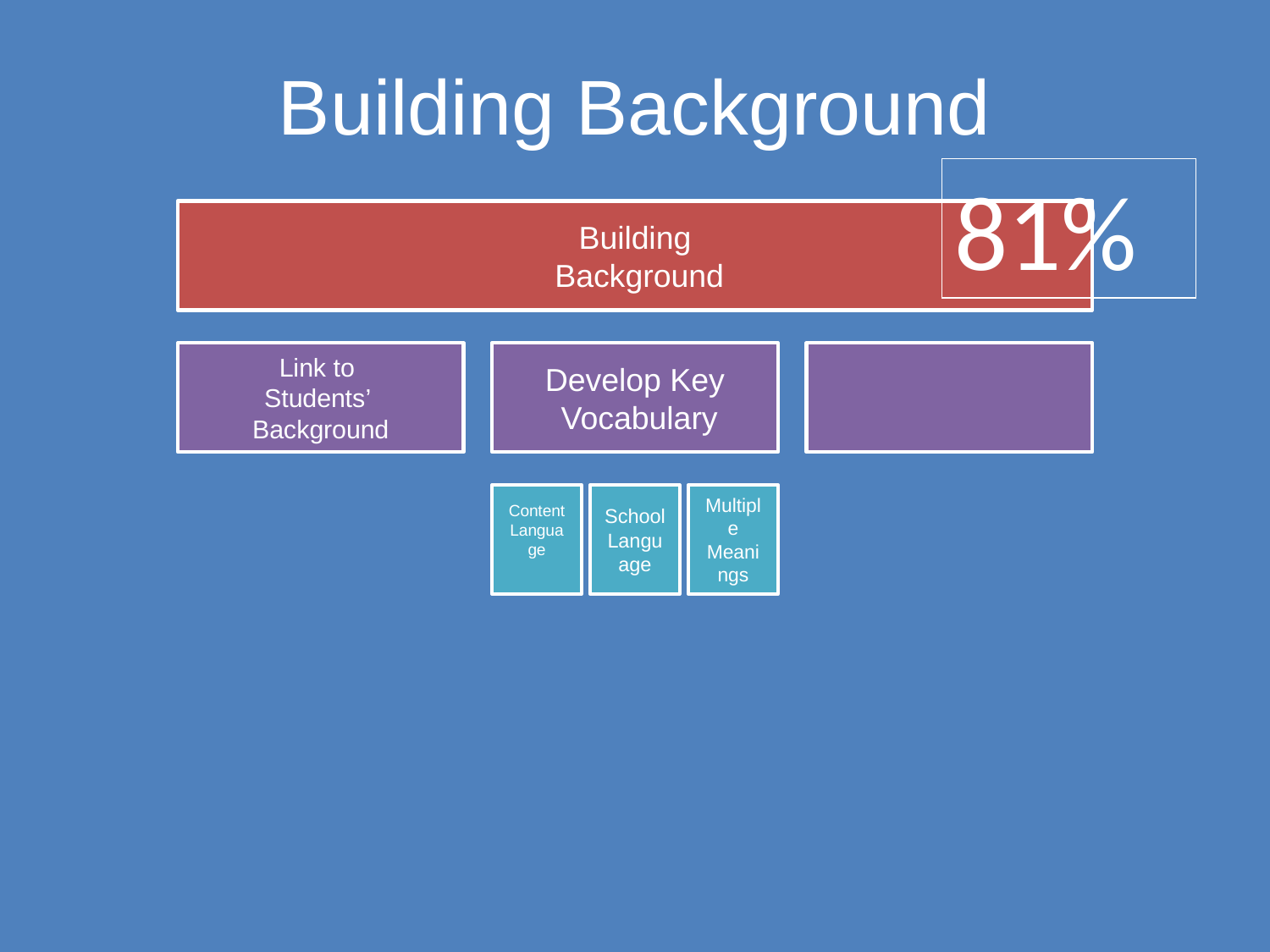

# Building Background
81%
Building
 Background
Link to
Students’
Background
Develop Key
 Vocabulary
Content Language
School Language
Multiple Meanings
Link